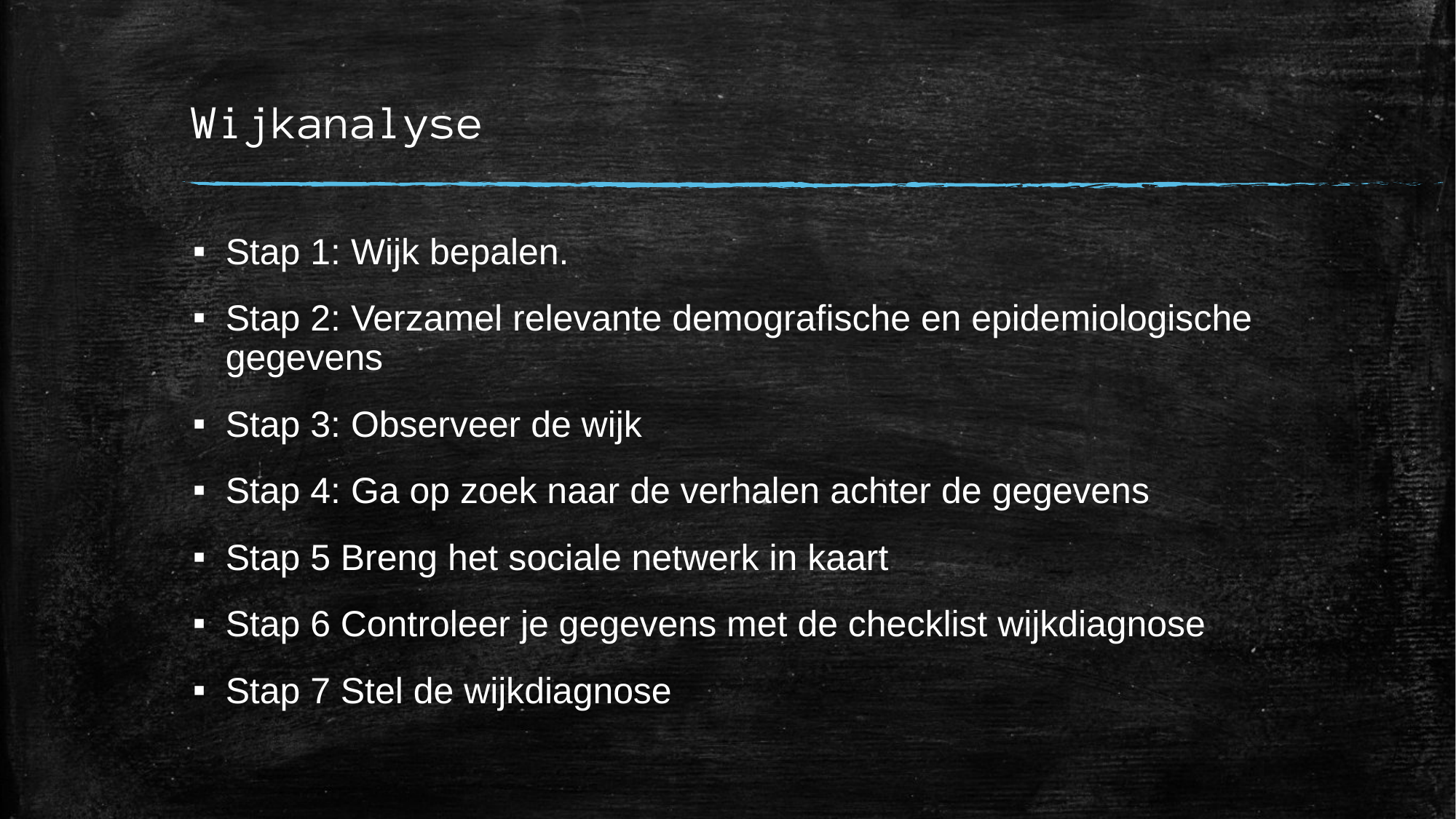

# Wijkanalyse
Stap 1: Wijk bepalen.
Stap 2: Verzamel relevante demografische en epidemiologische gegevens
Stap 3: Observeer de wijk
Stap 4: Ga op zoek naar de verhalen achter de gegevens
Stap 5 Breng het sociale netwerk in kaart
Stap 6 Controleer je gegevens met de checklist wijkdiagnose
Stap 7 Stel de wijkdiagnose